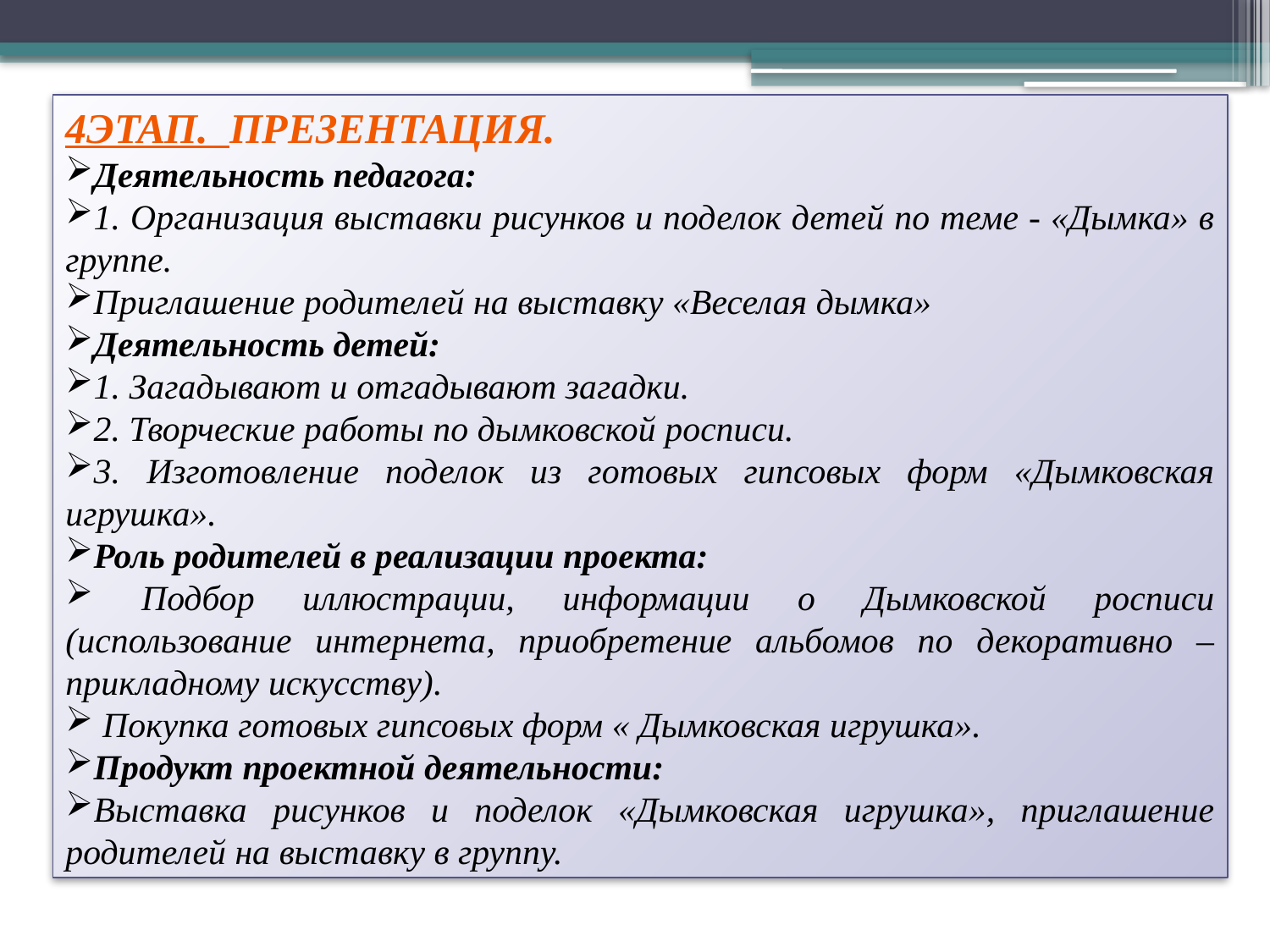

4этап.  Презентация.
Деятельность педагога:
1. Организация выставки рисунков и поделок детей по теме - «Дымка» в группе.
Приглашение родителей на выставку «Веселая дымка»
Деятельность детей:
1. Загадывают и отгадывают загадки.
2. Творческие работы по дымковской росписи.
3. Изготовление поделок из готовых гипсовых форм «Дымковская игрушка».
Роль родителей в реализации проекта:
 Подбор иллюстрации, информации о Дымковской росписи (использование интернета, приобретение альбомов по декоративно – прикладному искусству).
 Покупка готовых гипсовых форм « Дымковская игрушка».
Продукт проектной деятельности:
Выставка рисунков и поделок «Дымковская игрушка», приглашение родителей на выставку в группу.